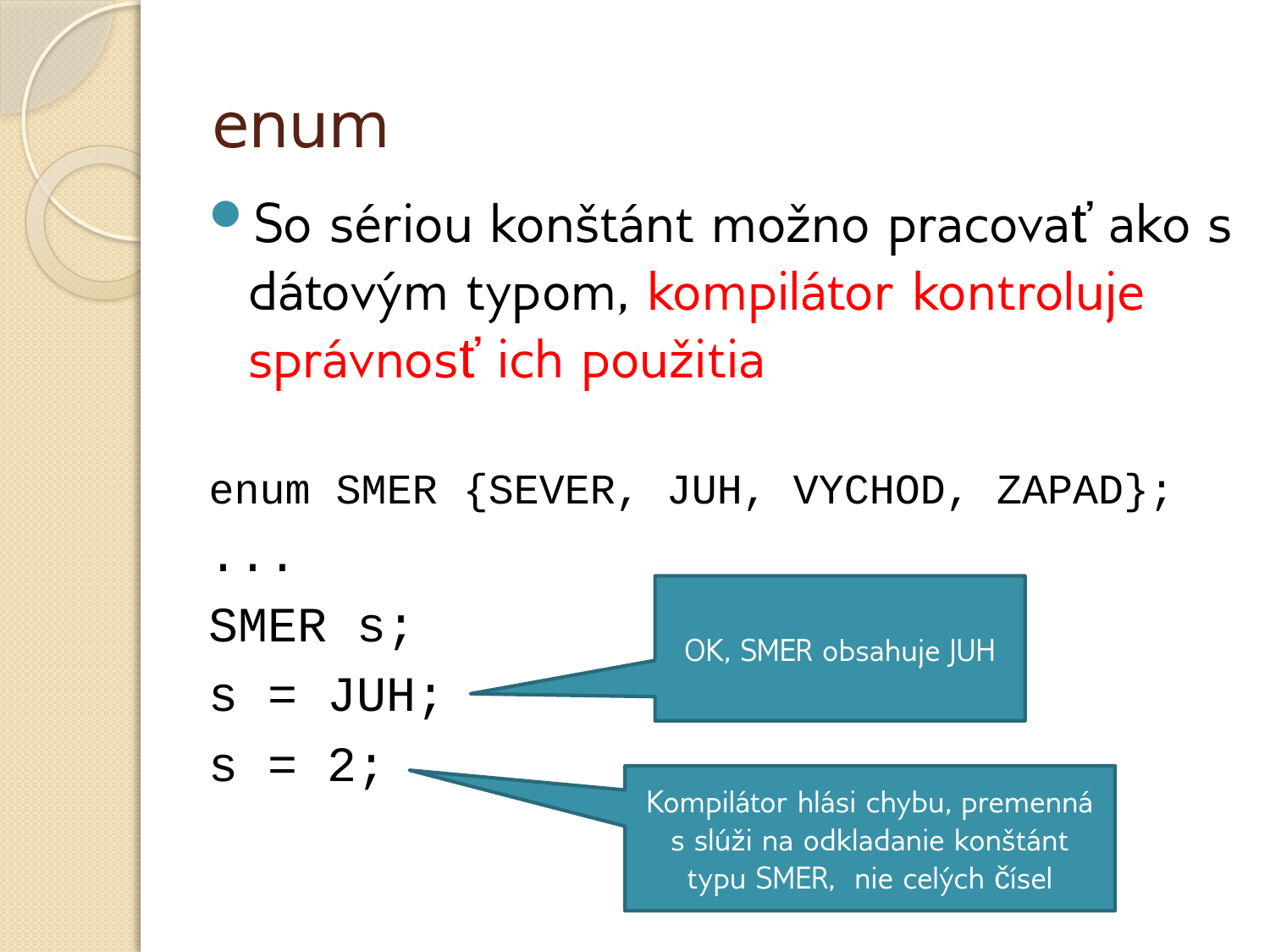

# enum
So sériou konštánt možno pracovať ako s dátovým typom, kompilátor kontroluje správnosť ich použitia

enum SMER {SEVER, JUH, VYCHOD, ZAPAD};
...
SMER s;
s = JUH;
s = 2;

OK, SMER obsahuje JUH
Kompilátor hlási chybu, premenná s slúži na odkladanie konštánt typu SMER,  nie celých čísel